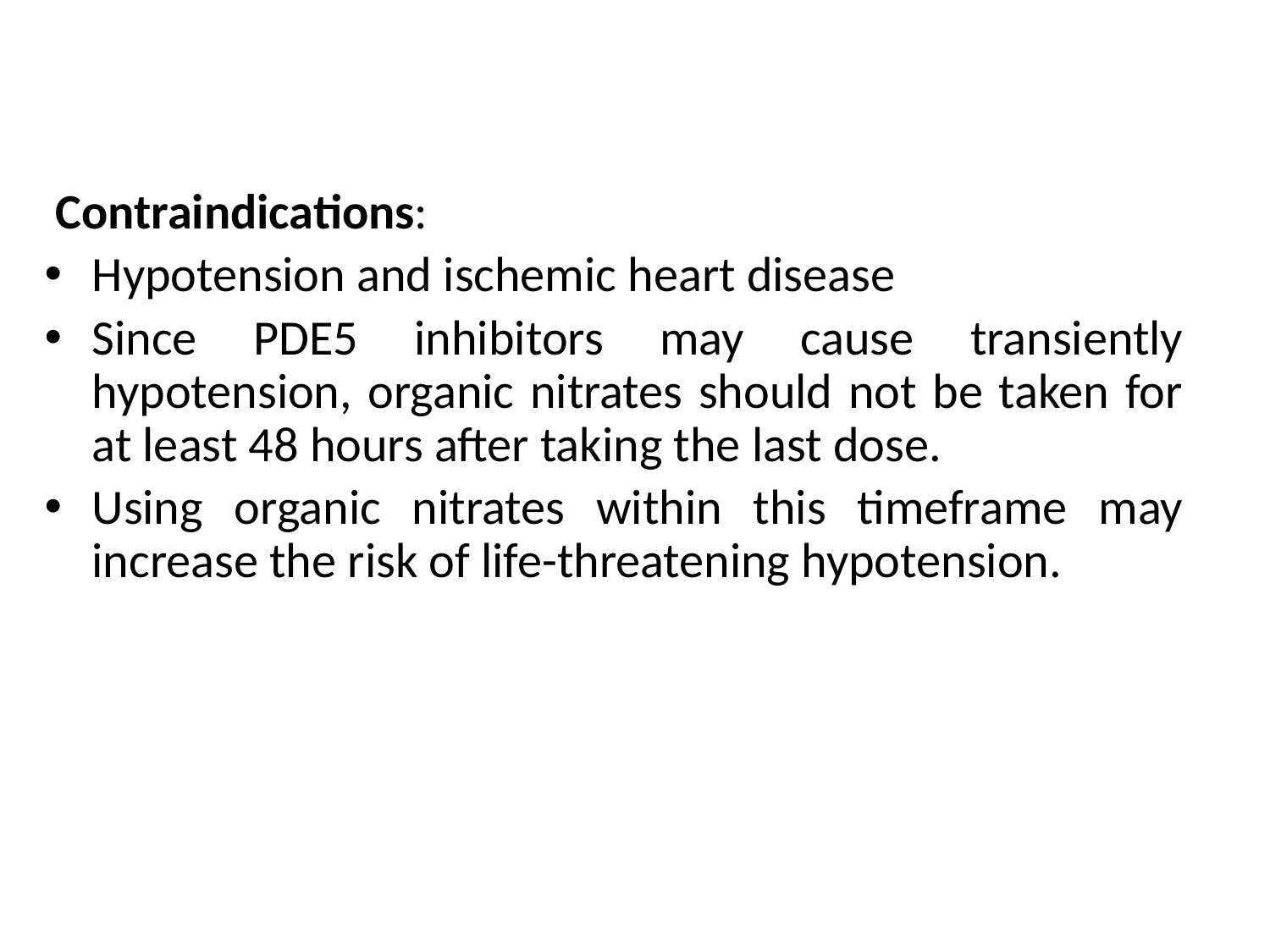

Contraindications:
Hypotension and ischemic heart disease
Since PDE5 inhibitors may cause transiently hypotension, organic nitrates should not be taken for at least 48 hours after taking the last dose.
Using organic nitrates within this timeframe may increase the risk of life-threatening hypotension.